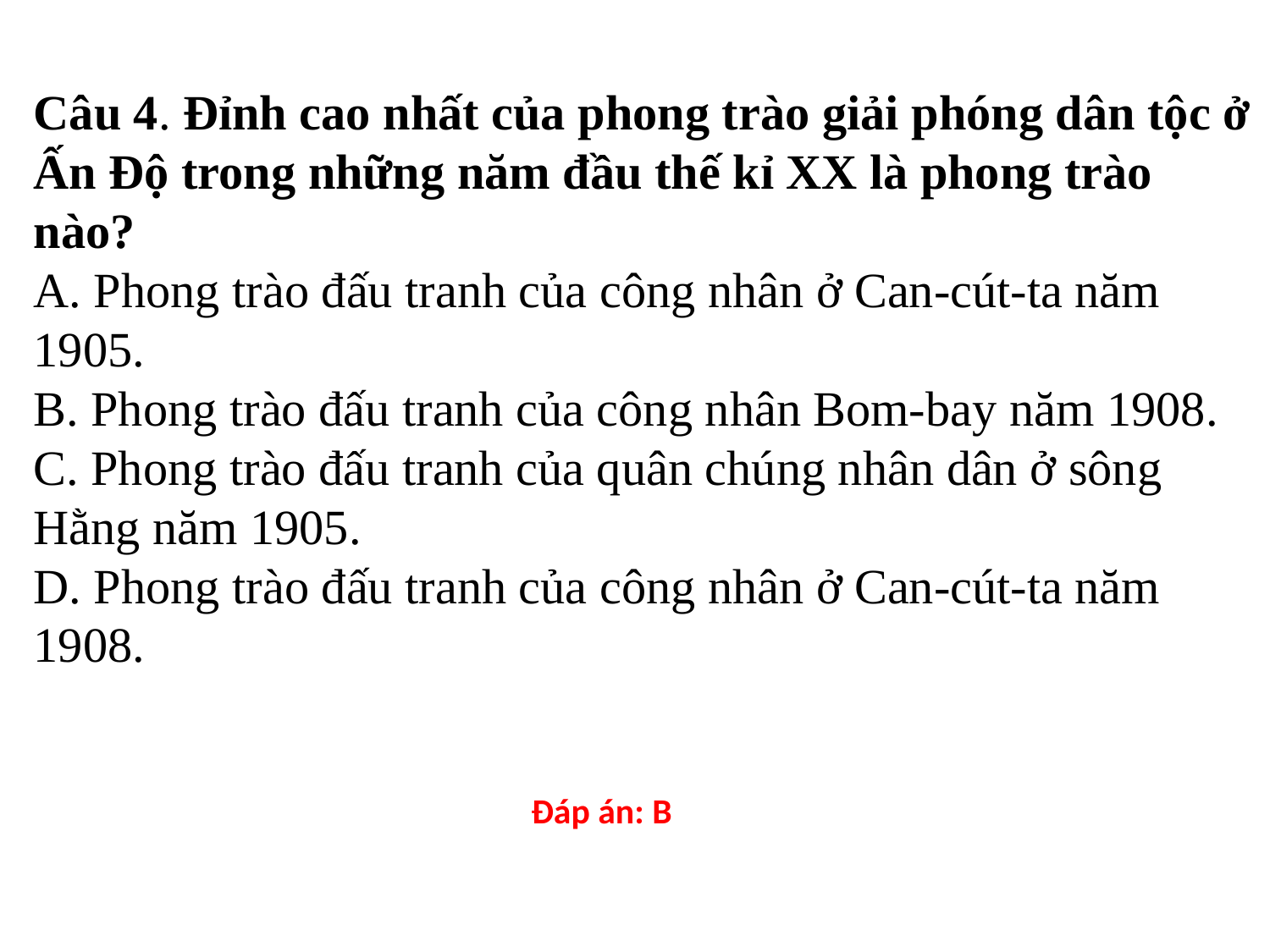

Câu 4. Đỉnh cao nhất của phong trào giải phóng dân tộc ở Ấn Độ trong những năm đầu thế kỉ XX là phong trào nào?
A. Phong trào đấu tranh của công nhân ở Can-cút-ta năm 1905.
B. Phong trào đấu tranh của công nhân Bom-bay năm 1908.
C. Phong trào đấu tranh của quân chúng nhân dân ở sông Hằng năm 1905.
D. Phong trào đấu tranh của công nhân ở Can-cút-ta năm 1908.
Đáp án: B